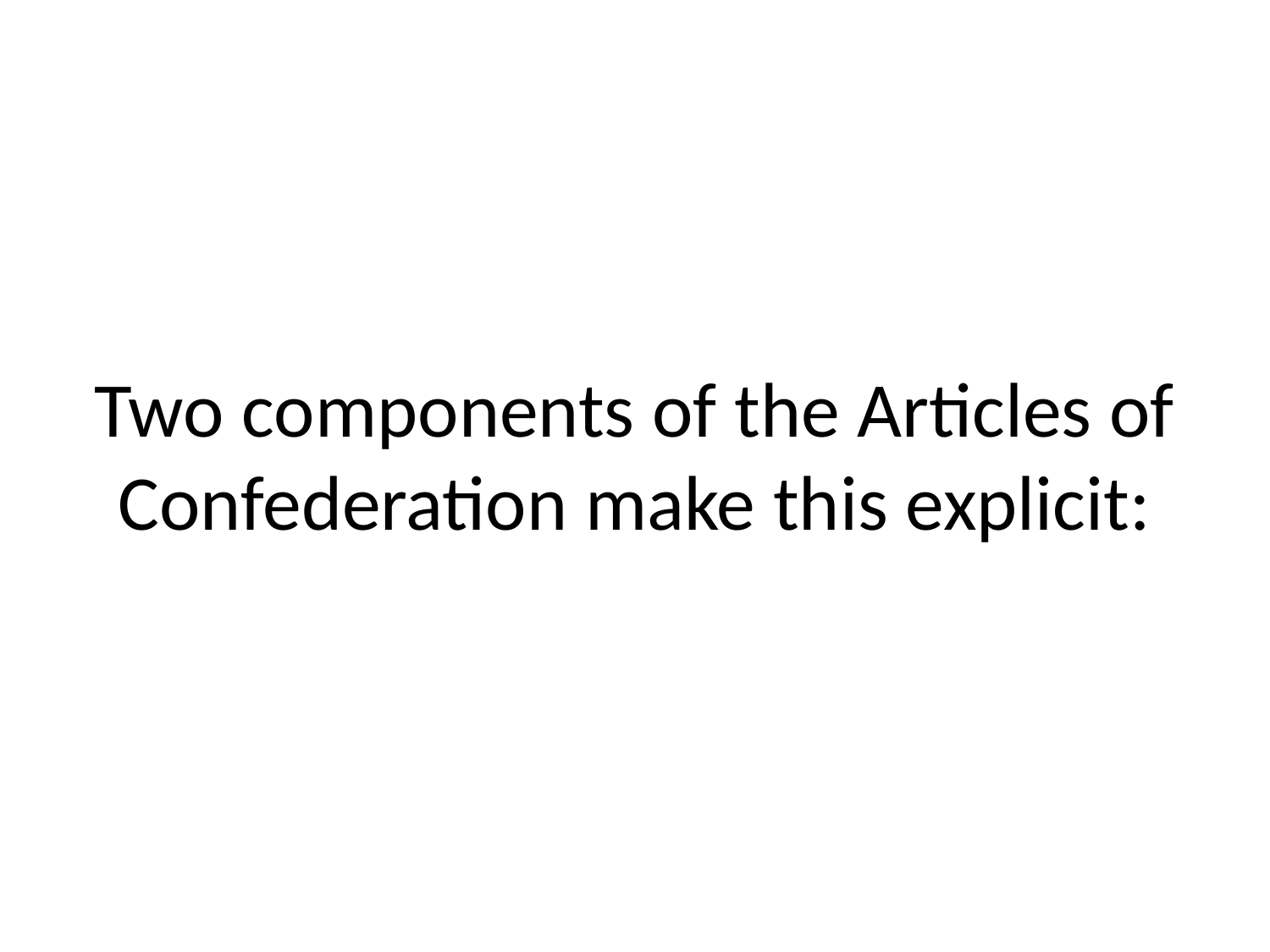

# Two components of the Articles of Confederation make this explicit: